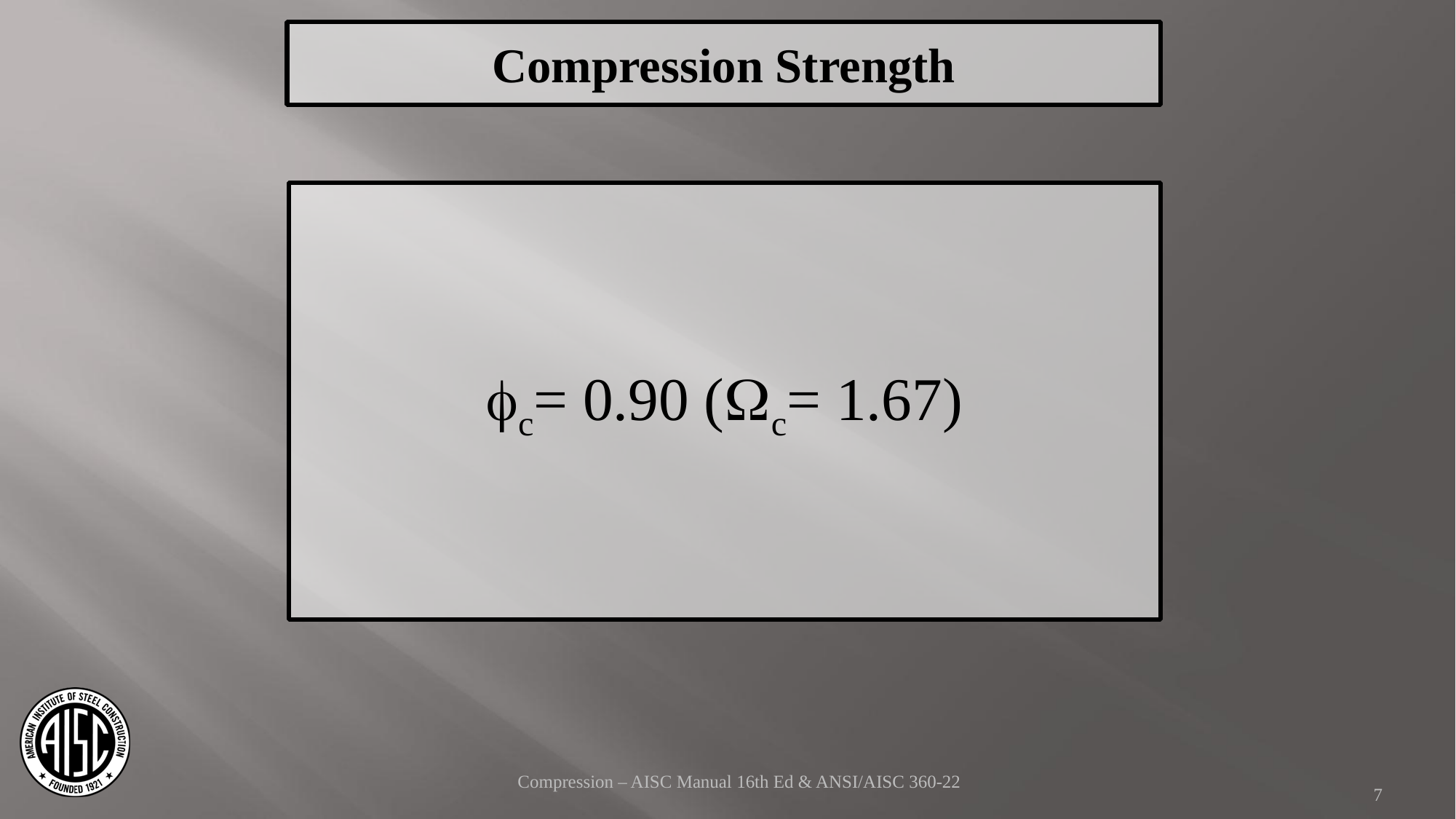

Compression Strength
φc= 0.90 (Ωc= 1.67)
Compression – AISC Manual 16th Ed & ANSI/AISC 360-22
7